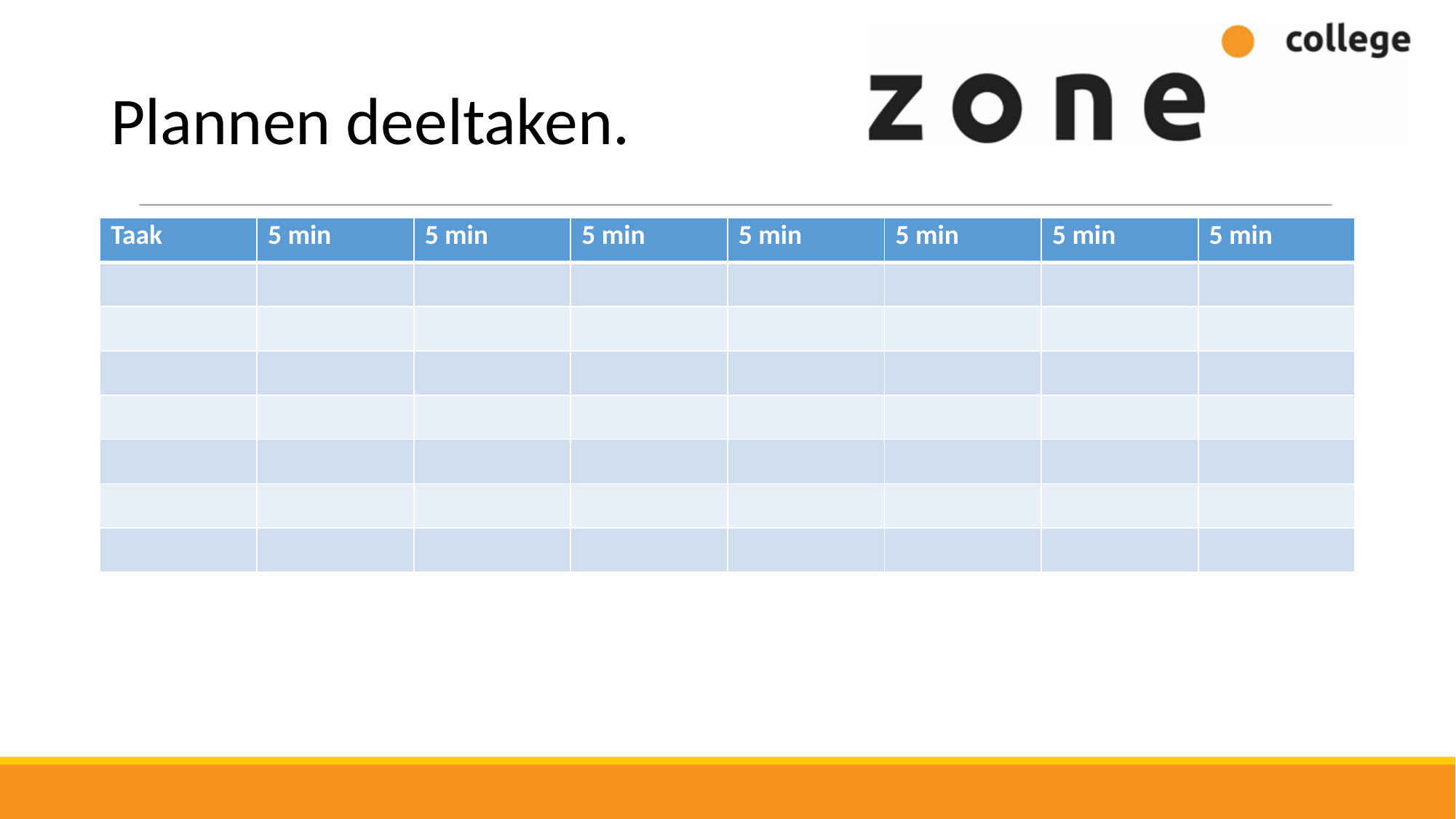

# Plannen deeltaken.
| Taak | 5 min | 5 min | 5 min | 5 min | 5 min | 5 min | 5 min |
| --- | --- | --- | --- | --- | --- | --- | --- |
|  |  |  |  |  |  |  |  |
|  |  |  |  |  |  |  |  |
|  |  |  |  |  |  |  |  |
|  |  |  |  |  |  |  |  |
|  |  |  |  |  |  |  |  |
|  |  |  |  |  |  |  |  |
|  |  |  |  |  |  |  |  |